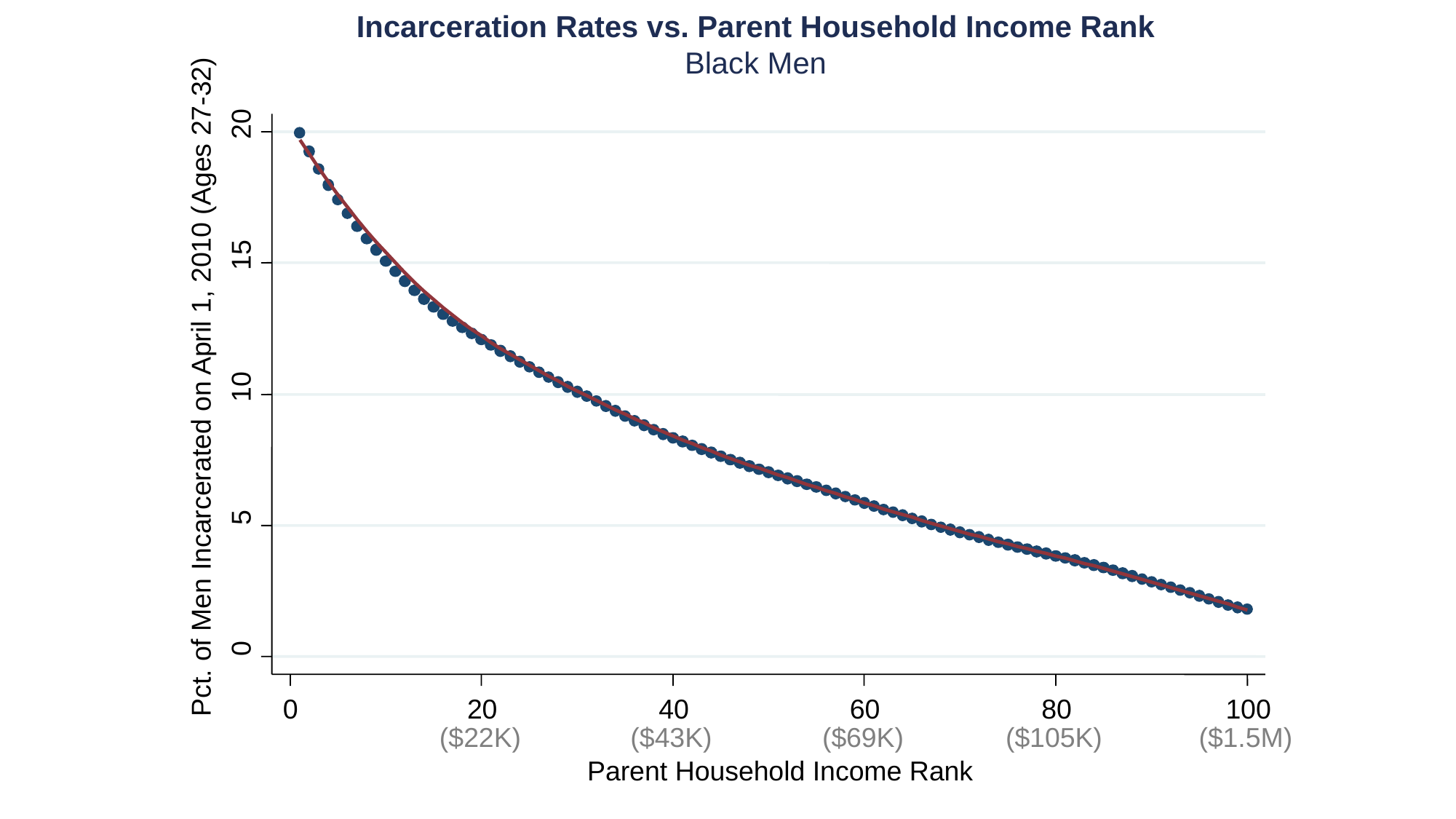

Incarceration Rates vs. Parent Household Income Rank
Black Men

20

15

Pct. of Men Incarcerated on April 1, 2010 (Ages 27-32)
10

5

0

0
20
40
60
80
100
($22K)
($43K)
($69K)
($105K)
($1.5M)

Parent Household Income Rank